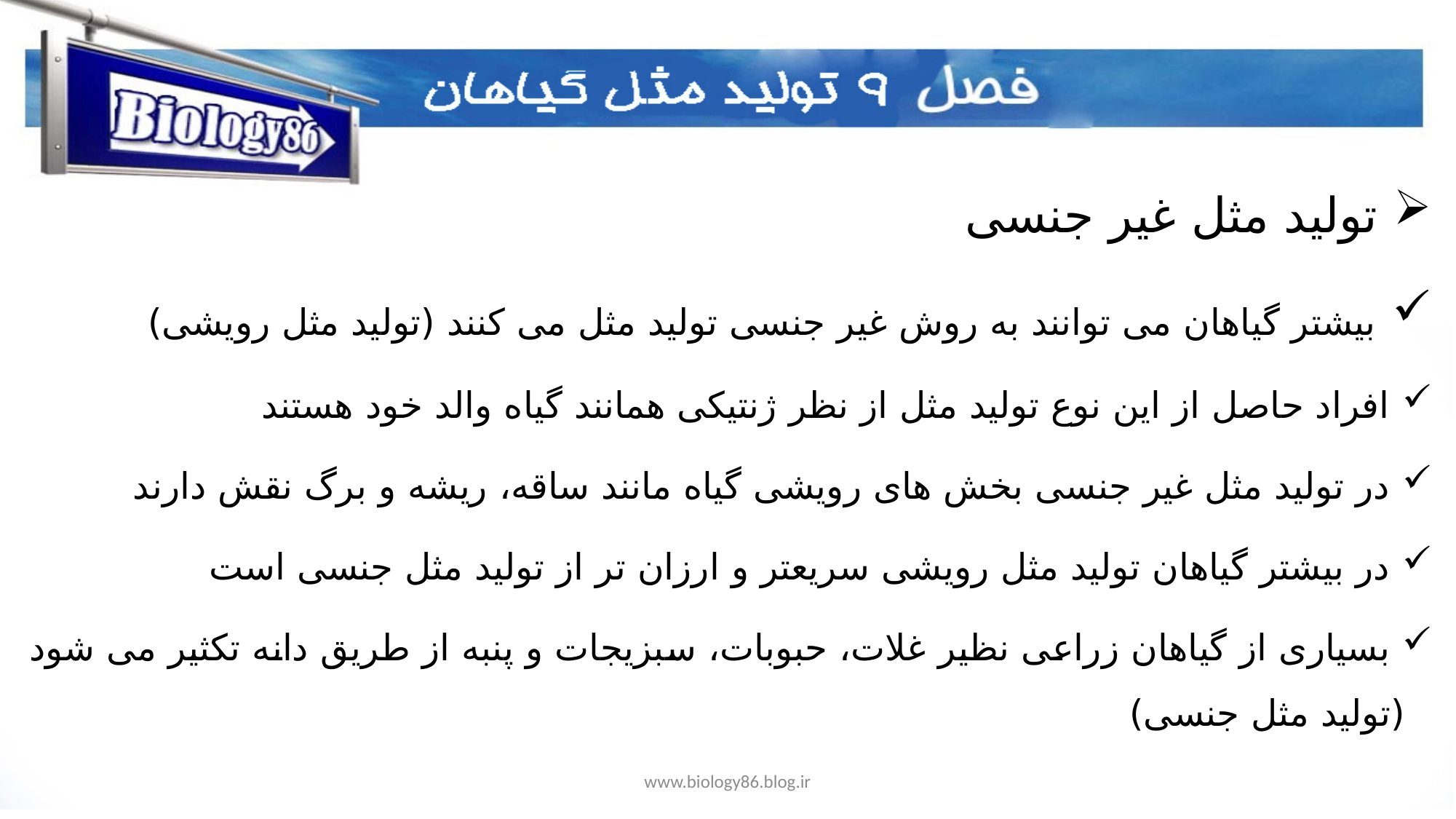

تولید مثل غیر جنسی
 بیشتر گیاهان می توانند به روش غیر جنسی تولید مثل می کنند (تولید مثل رویشی)
 افراد حاصل از این نوع تولید مثل از نظر ژنتیکی همانند گیاه والد خود هستند
 در تولید مثل غیر جنسی بخش های رویشی گیاه مانند ساقه، ریشه و برگ نقش دارند
 در بیشتر گیاهان تولید مثل رویشی سریعتر و ارزان تر از تولید مثل جنسی است
 بسیاری از گیاهان زراعی نظیر غلات، حبوبات، سبزیجات و پنبه از طریق دانه تکثیر می شود (تولید مثل جنسی)
www.biology86.blog.ir